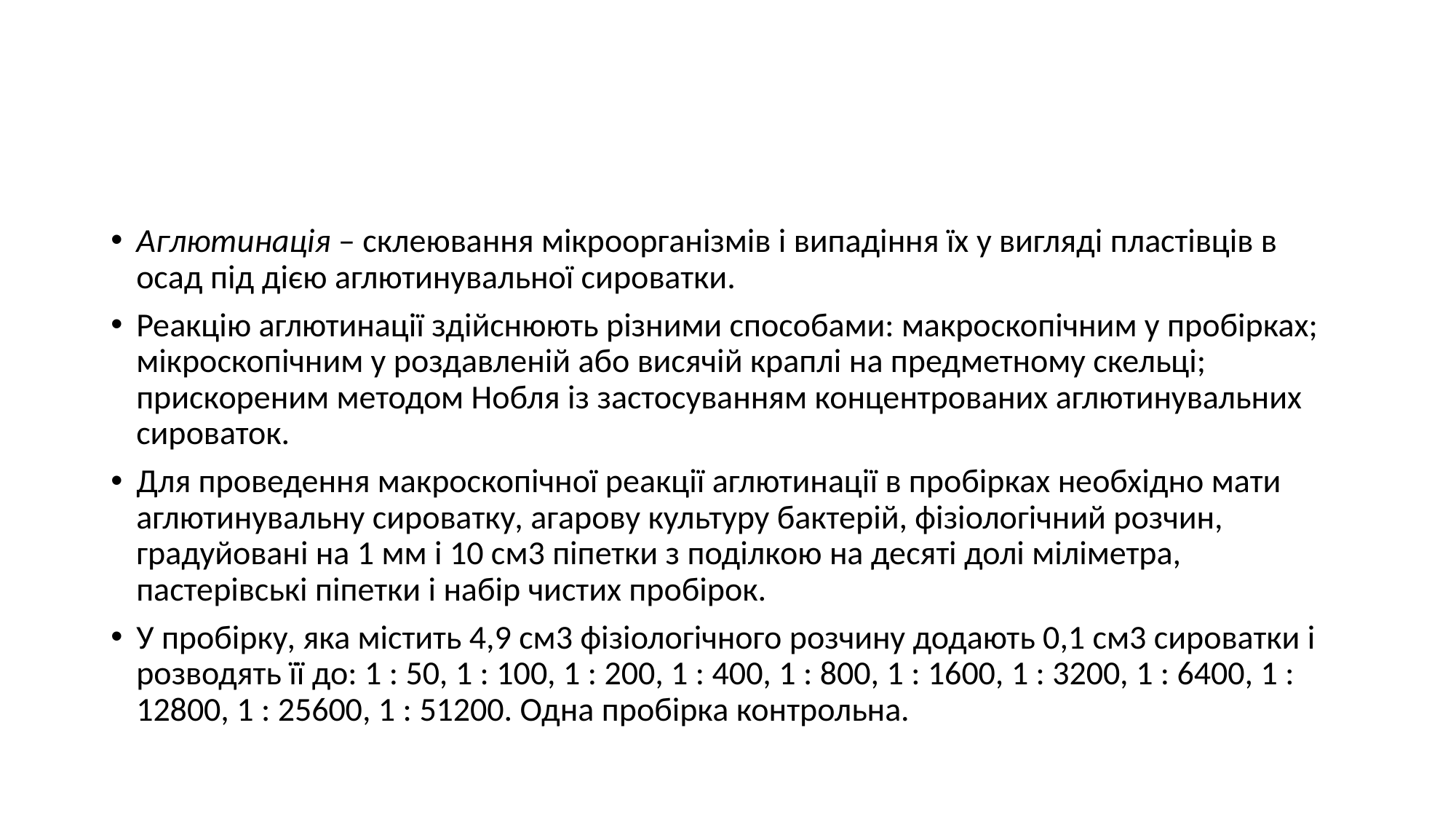

#
Аглютинація – склеювання мікроорганізмів і випадіння їх у вигляді пластівців в осад під дією аглютинувальної сироватки.
Реакцію аглютинації здійснюють різними способами: макроскопічним у пробірках; мікроскопічним у роздавленій або висячій краплі на предметному скельці; прискореним методом Нобля із застосуванням концентрованих аглютинувальних сироваток.
Для проведення макроскопічної реакції аглютинації в пробірках необхідно мати аглютинувальну сироватку, агарову культуру бактерій, фізіологічний розчин, градуйовані на 1 мм і 10 см3 піпетки з поділкою на десяті долі міліметра, пастерівські піпетки і набір чистих пробірок.
У пробірку, яка містить 4,9 см3 фізіологічного розчину додають 0,1 см3 сироватки і розводять її до: 1 : 50, 1 : 100, 1 : 200, 1 : 400, 1 : 800, 1 : 1600, 1 : 3200, 1 : 6400, 1 : 12800, 1 : 25600, 1 : 51200. Одна пробірка контрольна.